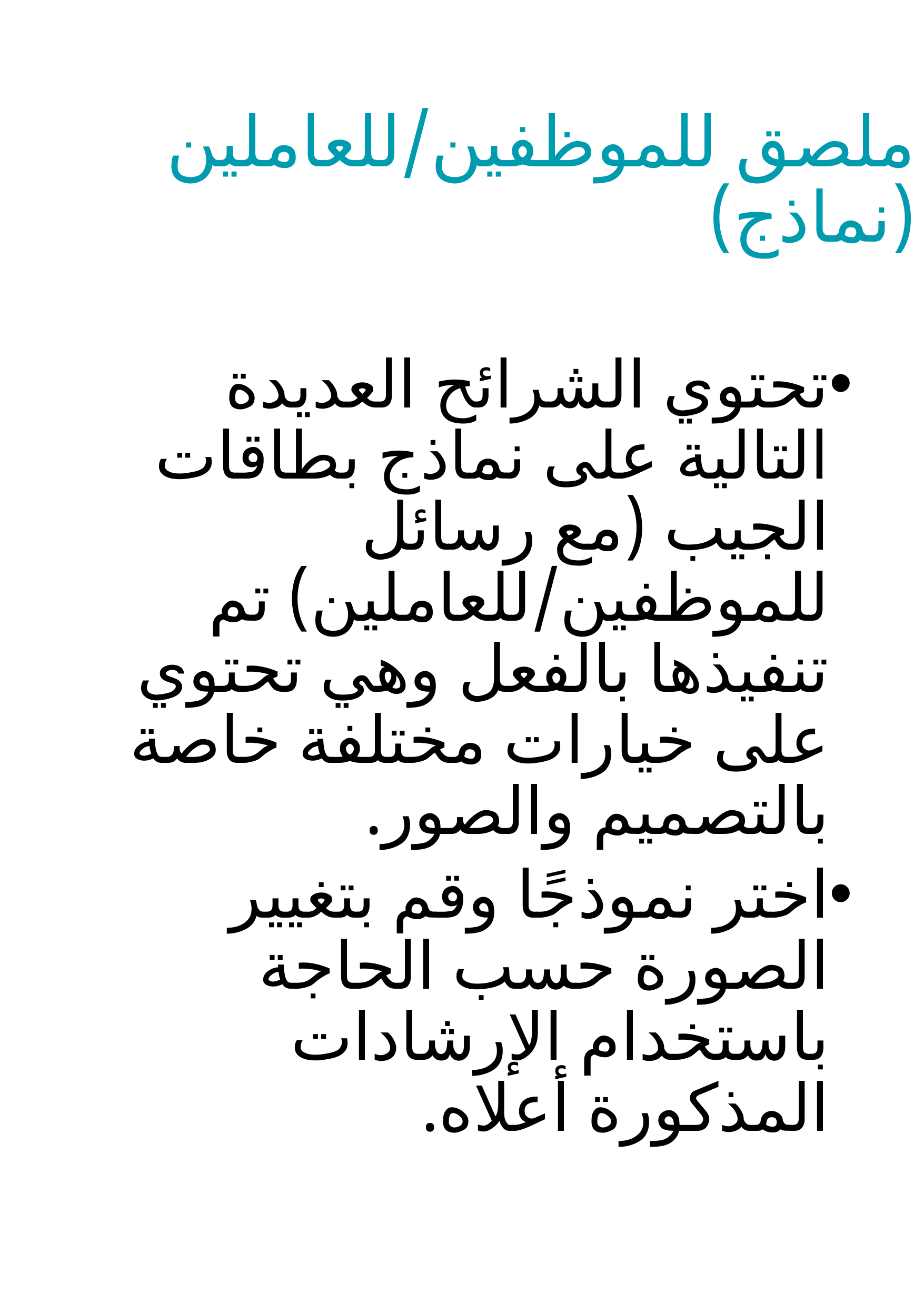

# ملصق للموظفين/للعاملين (نماذج)
تحتوي الشرائح العديدة التالية على نماذج بطاقات الجيب (مع رسائل للموظفين/للعاملين) تم تنفيذها بالفعل وهي تحتوي على خيارات مختلفة خاصة بالتصميم والصور.
اختر نموذجًا وقم بتغيير الصورة حسب الحاجة باستخدام الإرشادات المذكورة أعلاه.